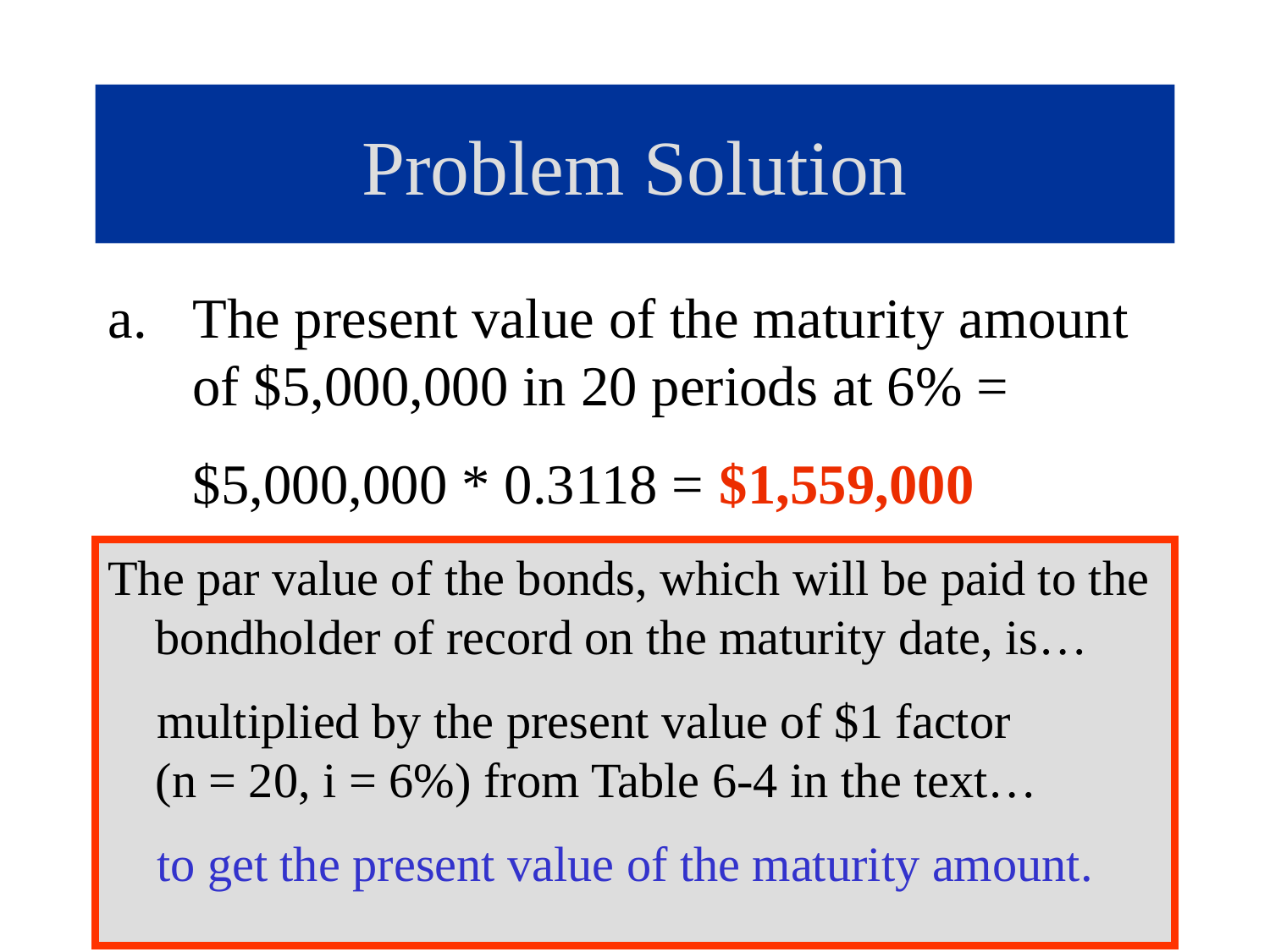

# Problem Solution
The present value of the maturity amount     of $5,000,000 in 20 periods at 6% =

      $5,000,000 * 0.3118 = $1,559,000

The par value of the bonds, which will be paid to the bondholder of record on the maturity date, is…
    multiplied by the present value of $1 factor         (n = 20, i = 6%) from Table 6-4 in the text…
    to get the present value of the maturity amount.